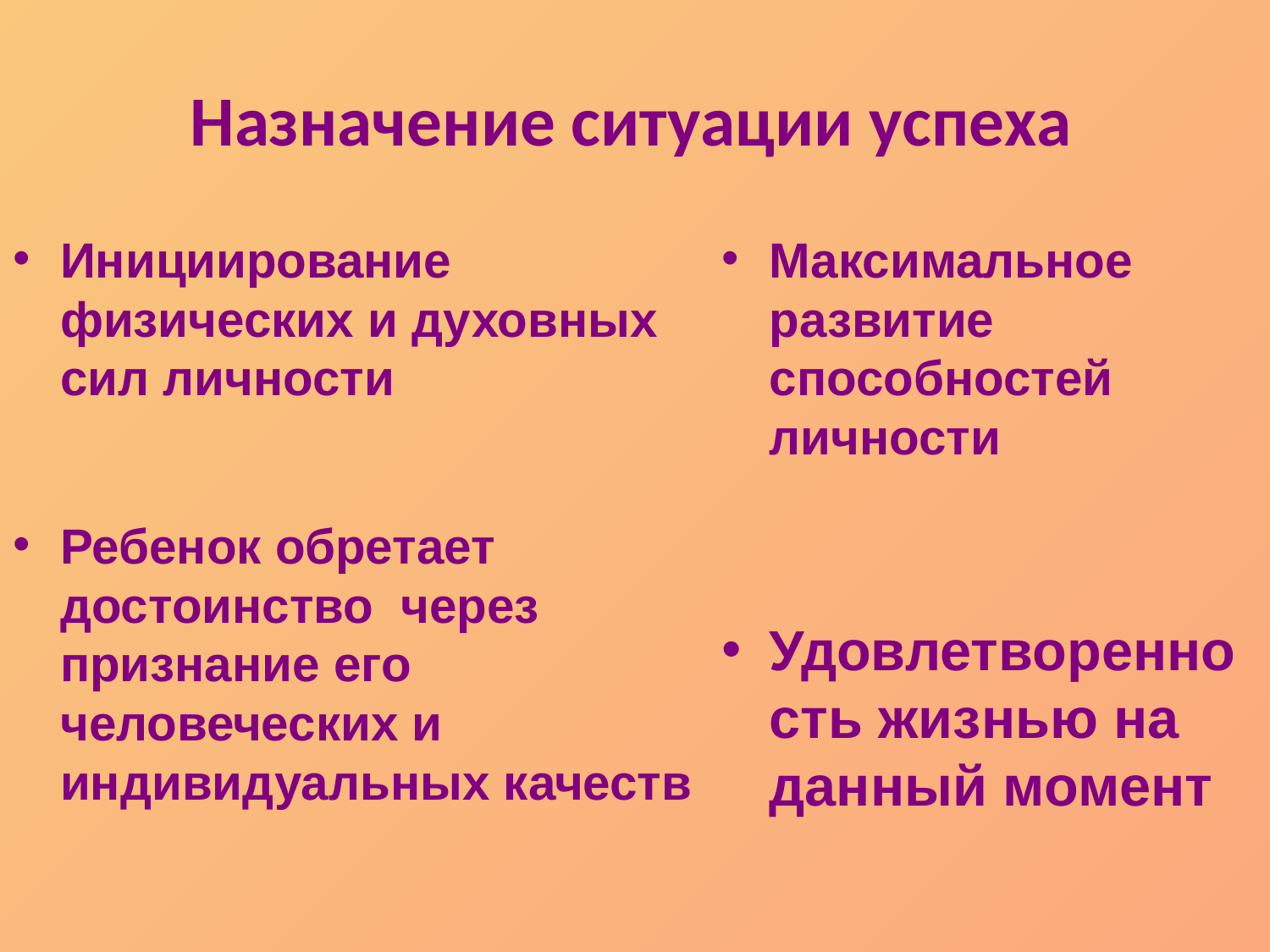

Назначение ситуации успеха
Инициирование физических и духовных сил личности

Ребенок обретает достоинство  через признание его человеческих и индивидуальных качеств
Максимальное развитие способностей личности

Удовлетворенность жизнью на данный момент